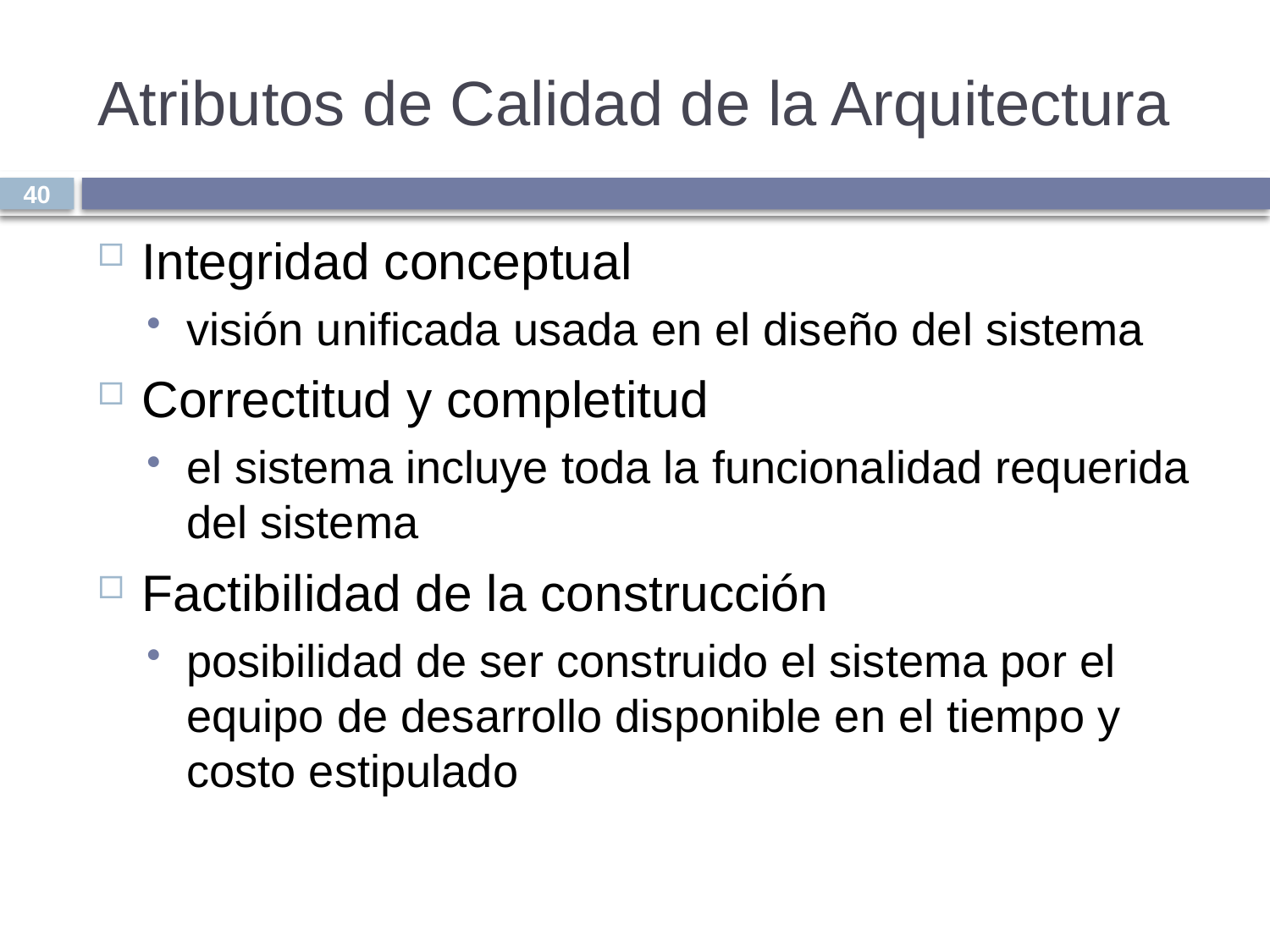

# Atributos de Calidad de la Arquitectura
40
Integridad conceptual
visión unificada usada en el diseño del sistema
Correctitud y completitud
el sistema incluye toda la funcionalidad requerida del sistema
Factibilidad de la construcción
posibilidad de ser construido el sistema por el equipo de desarrollo disponible en el tiempo y costo estipulado